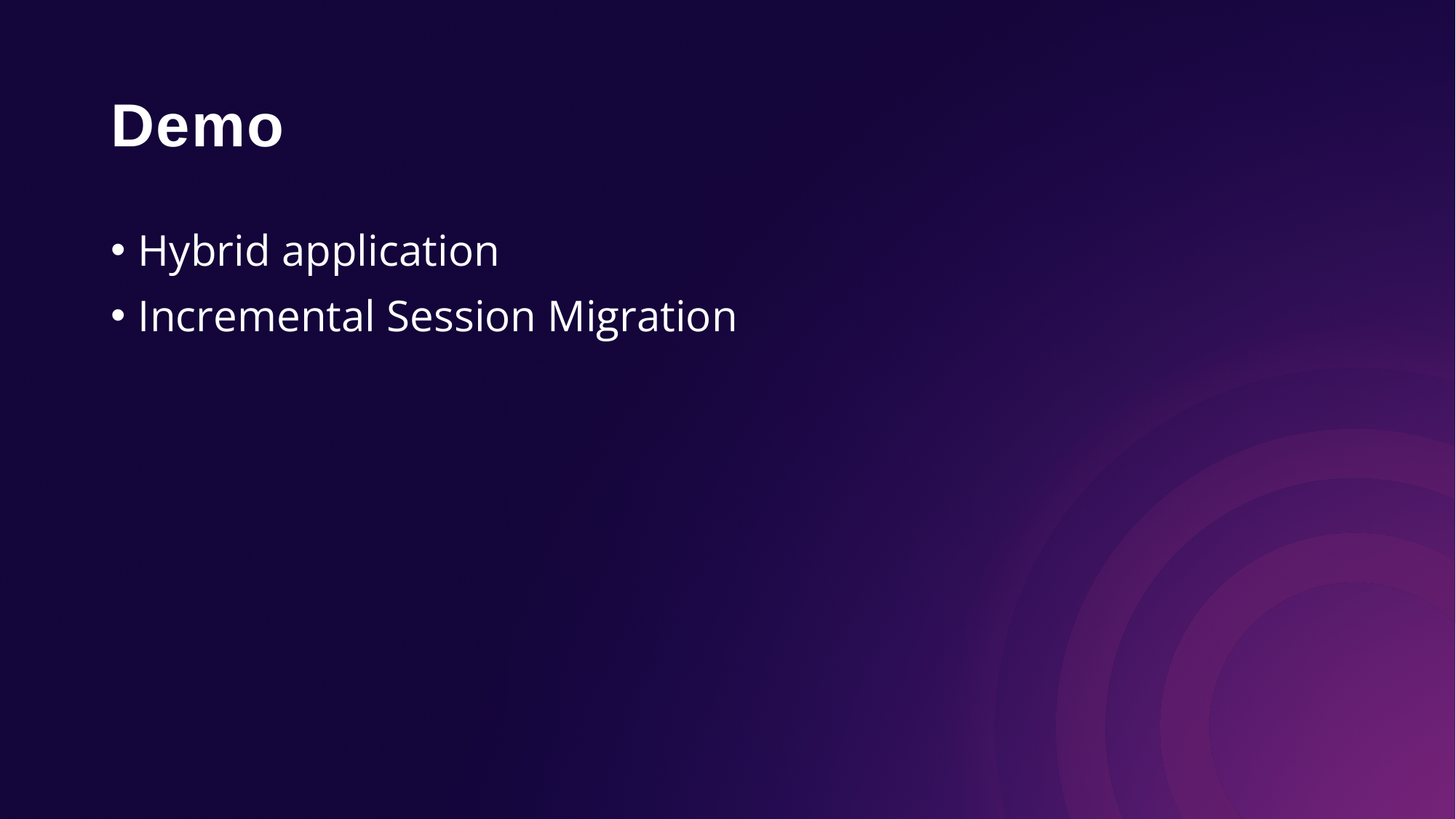

# Demo
Hybrid application
Incremental Session Migration